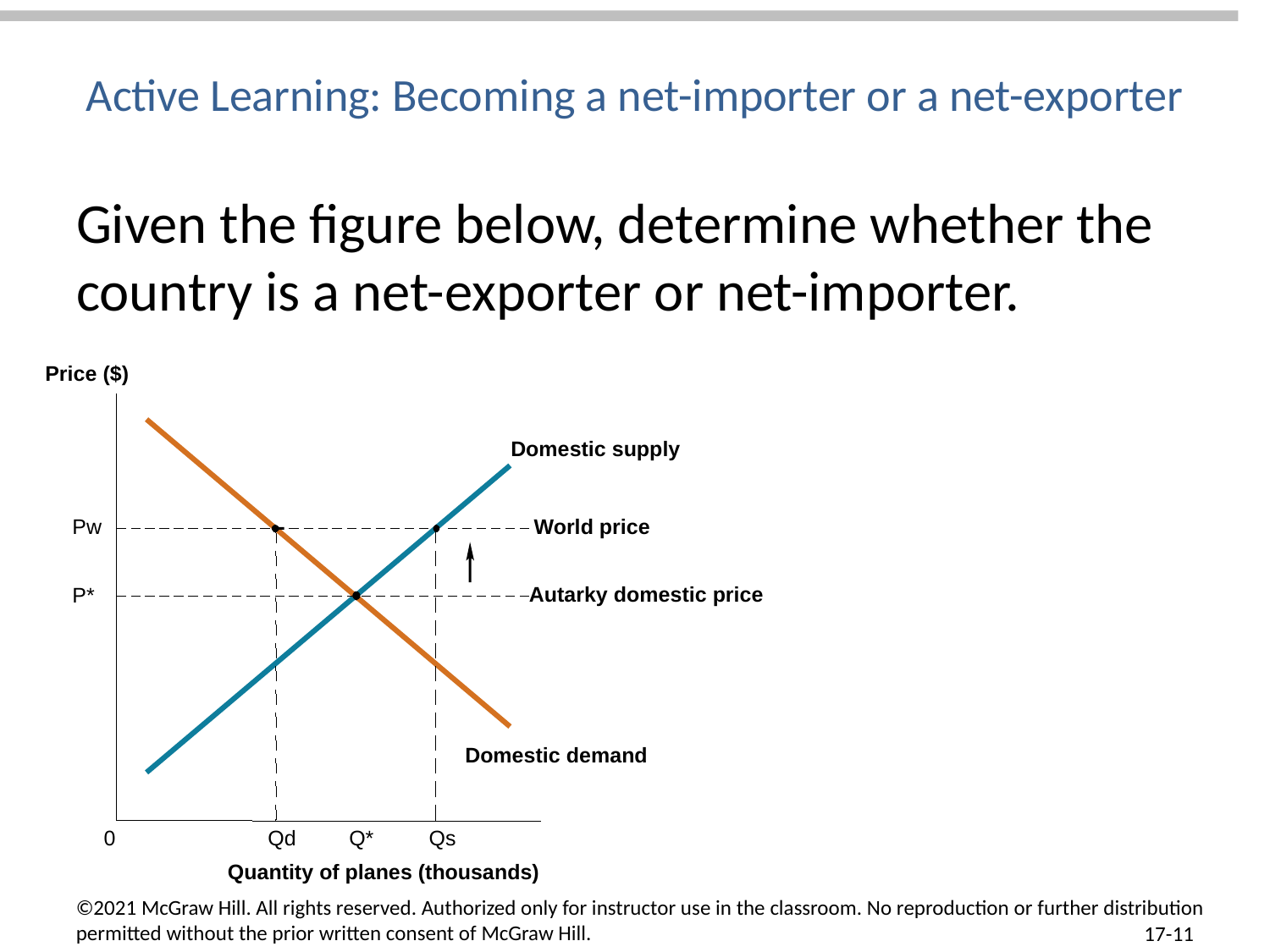

# Active Learning: Becoming a net-importer or a net-exporter
Given the figure below, determine whether the country is a net-exporter or net-importer.
Price ($)

Domestic supply

World price
Pw

Autarky domestic price

P*

Qd

Qs

Domestic demand

0
Q*
Quantity of planes (thousands)